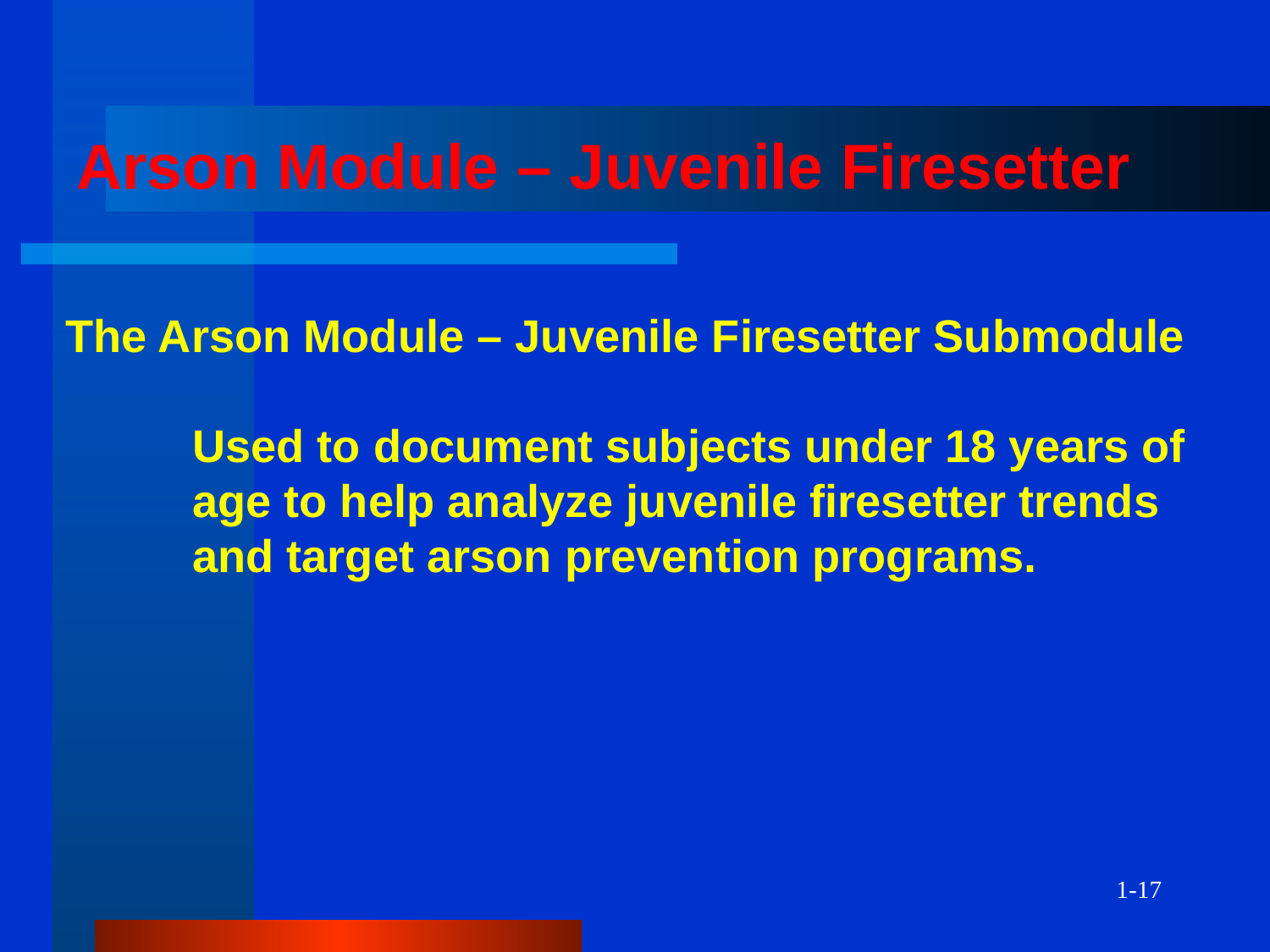

# Arson Module – Juvenile Firesetter

The Arson Module – Juvenile Firesetter Submodule

	Used to document subjects under 18 years of 	age to help analyze juvenile firesetter trends 	and target arson prevention programs.
1-17